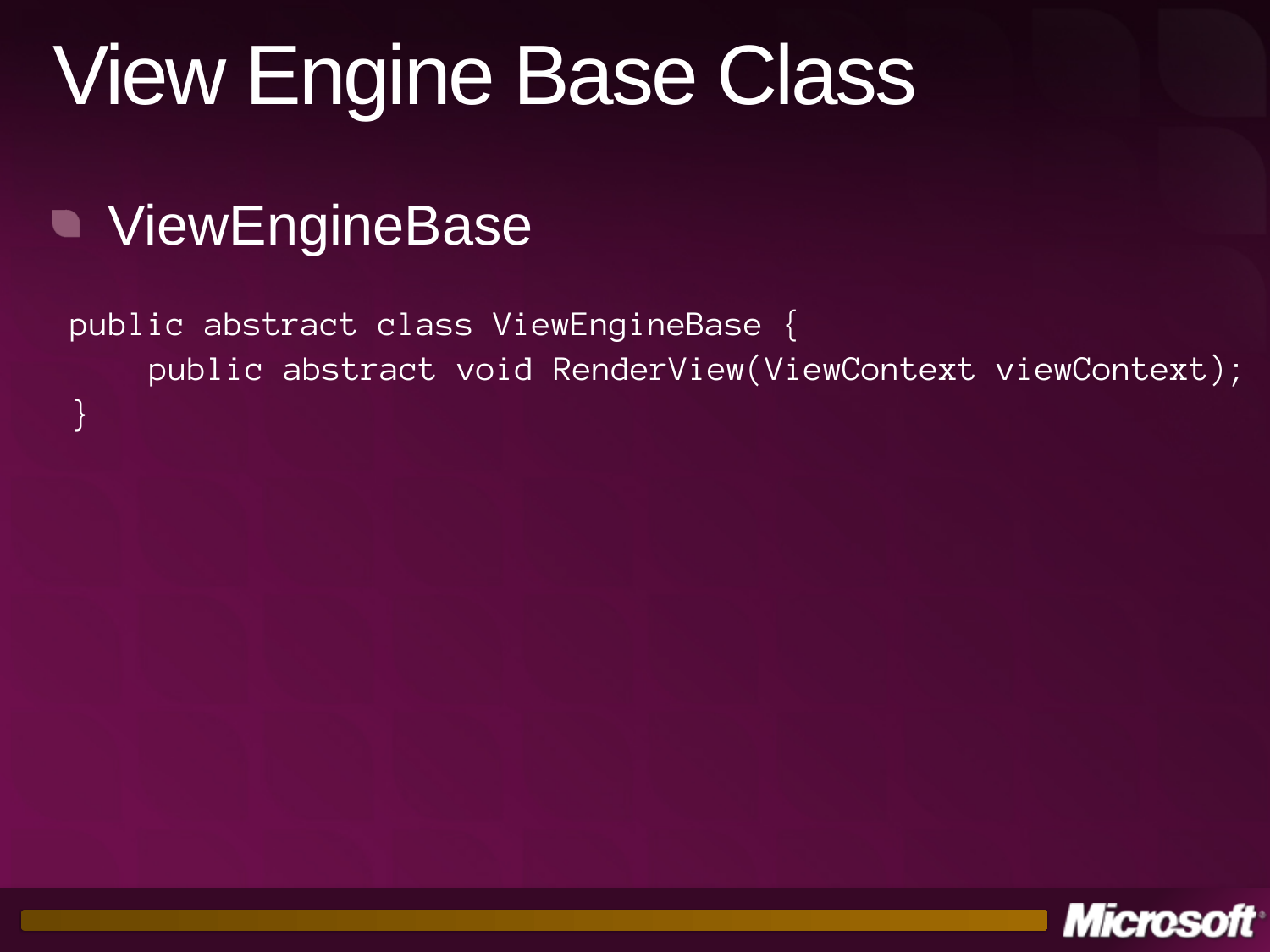

# View Engine Base Class
ViewEngineBase

 public abstract class ViewEngineBase {
     public abstract void RenderView(ViewContext viewContext);
 }